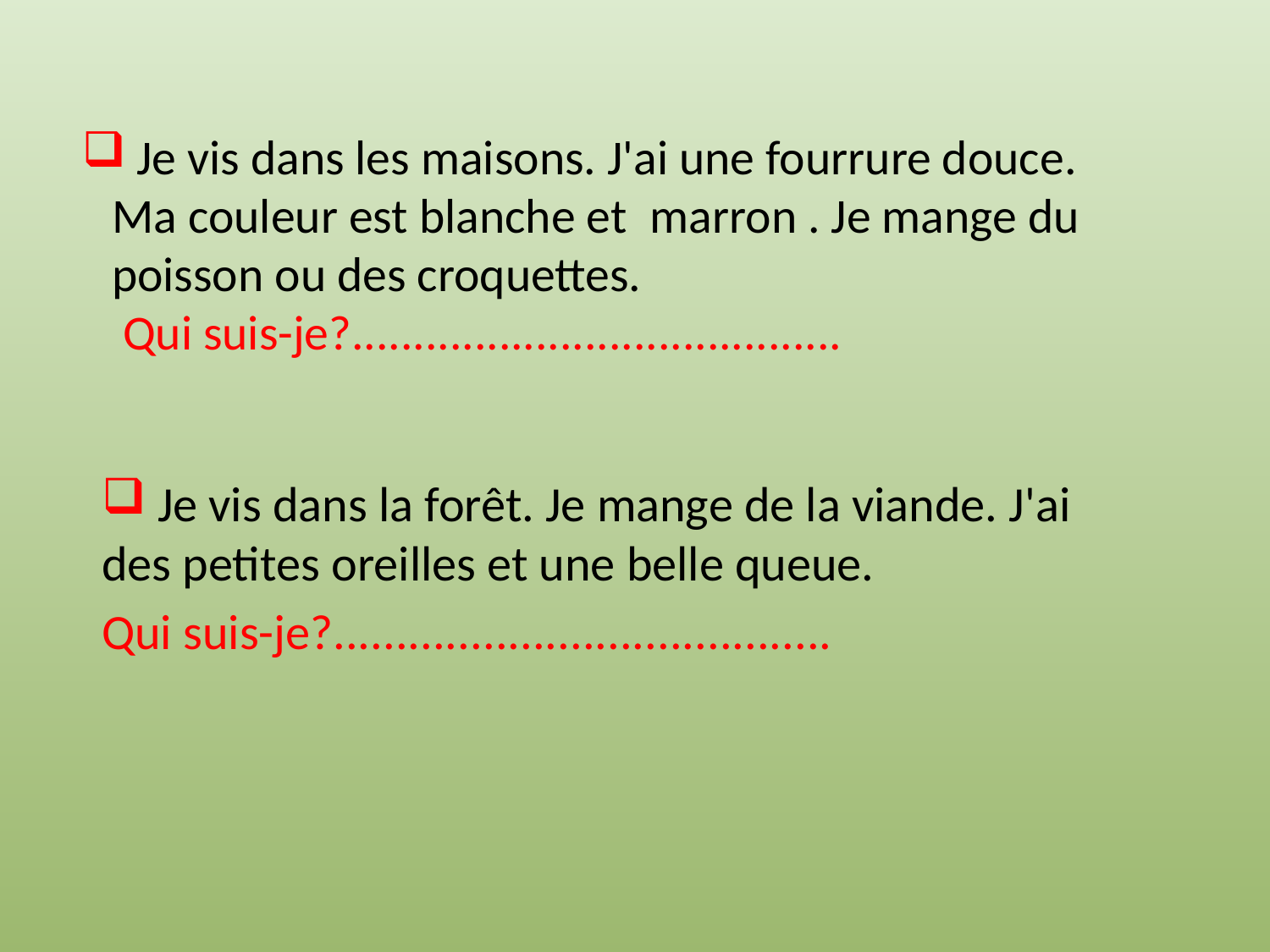

# Je vis dans les maisons. J'ai une fourrure douce. Ma couleur est blanche et  marron . Je mange du poisson ou des croquettes. Qui suis-je?........................................
 Je vis dans la forêt. Je mange de la viande. J'ai des petites oreilles et une belle queue.
Qui suis-je?........................................